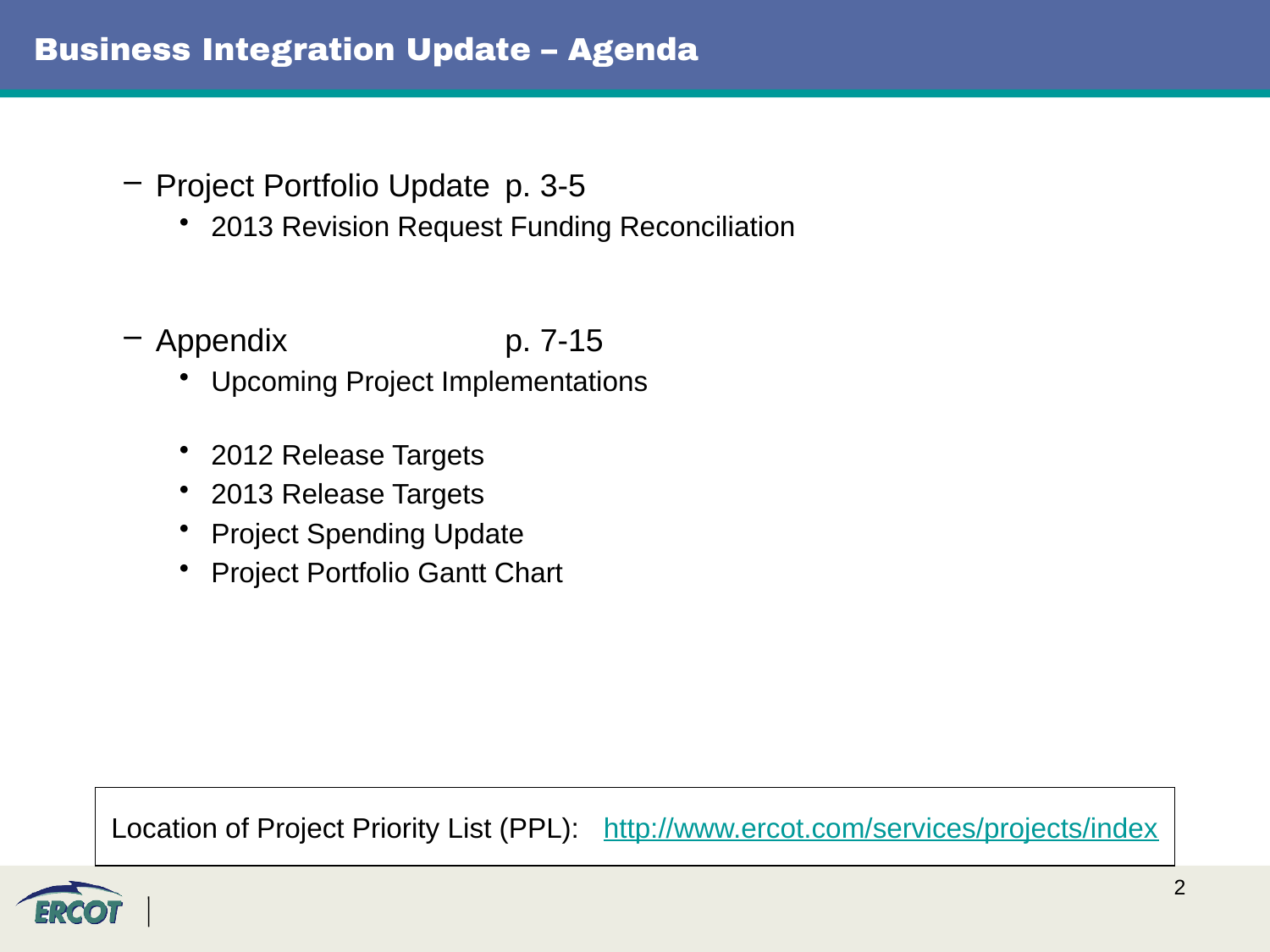

# Business Integration Update – Agenda
Project Portfolio Update	p. 3-5
2013 Revision Request Funding Reconciliation

Appendix		p. 7-15
Upcoming Project Implementations
2012 Release Targets
2013 Release Targets
Project Spending Update
Project Portfolio Gantt Chart

Location of Project Priority List (PPL):   http://www.ercot.com/services/projects/index